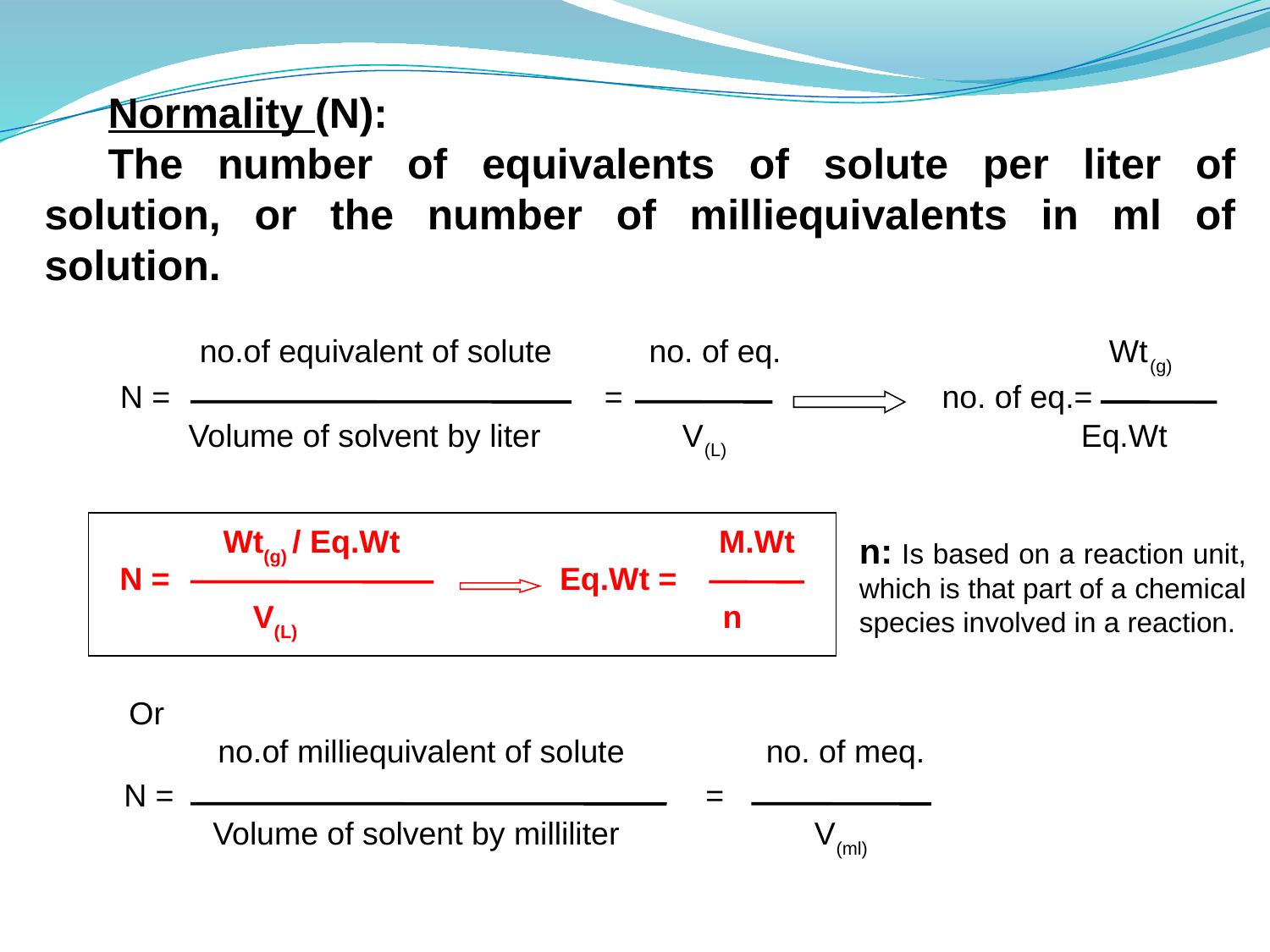

Normality (N):
The number of equivalents of solute per liter of solution, or the number of milliequivalents in ml of solution.
     no.of equivalent of solute           no. of eq.                                     Wt(g)

N =                                                 =                                    no. of eq.=

         Volume of solvent by liter                V(L)                                        Eq.Wt

        Wt(g) / Eq.Wt                                    M.Wt

n: Is based on a reaction unit, which is that part of a chemical species involved in a reaction.
N =                                            Eq.Wt =
               V(L)                                                n

Or
          no.of milliequivalent of solute                no. of meq.

N =                                                            =
          Volume of solvent by milliliter                      V(ml)